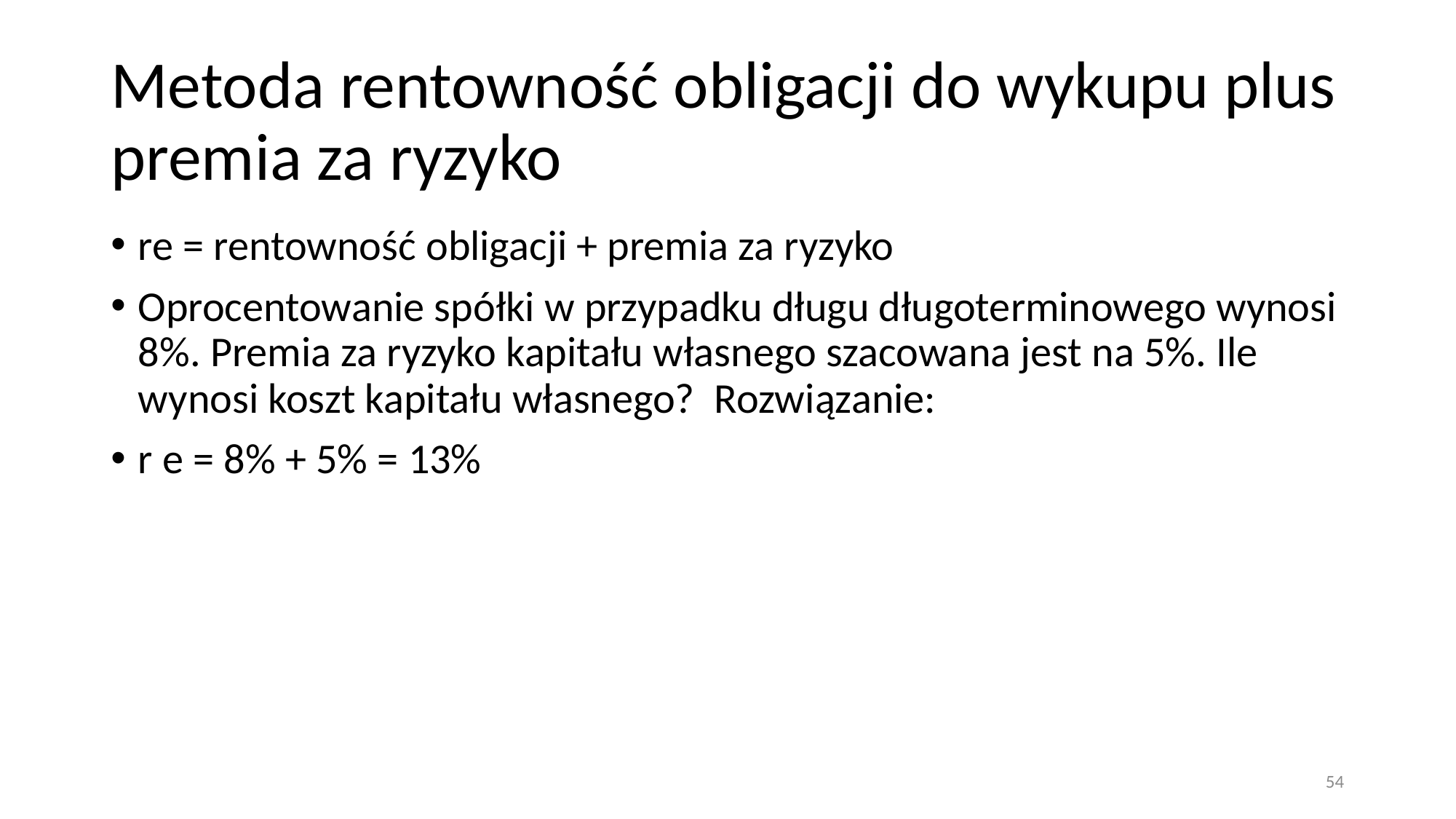

# Metoda rentowność obligacji do wykupu plus premia za ryzyko
re = rentowność obligacji + premia za ryzyko
Oprocentowanie spółki w przypadku długu długoterminowego wynosi 8%. Premia za ryzyko kapitału własnego szacowana jest na 5%. Ile wynosi koszt kapitału własnego?  Rozwiązanie:
r e = 8% + 5% = 13%

54